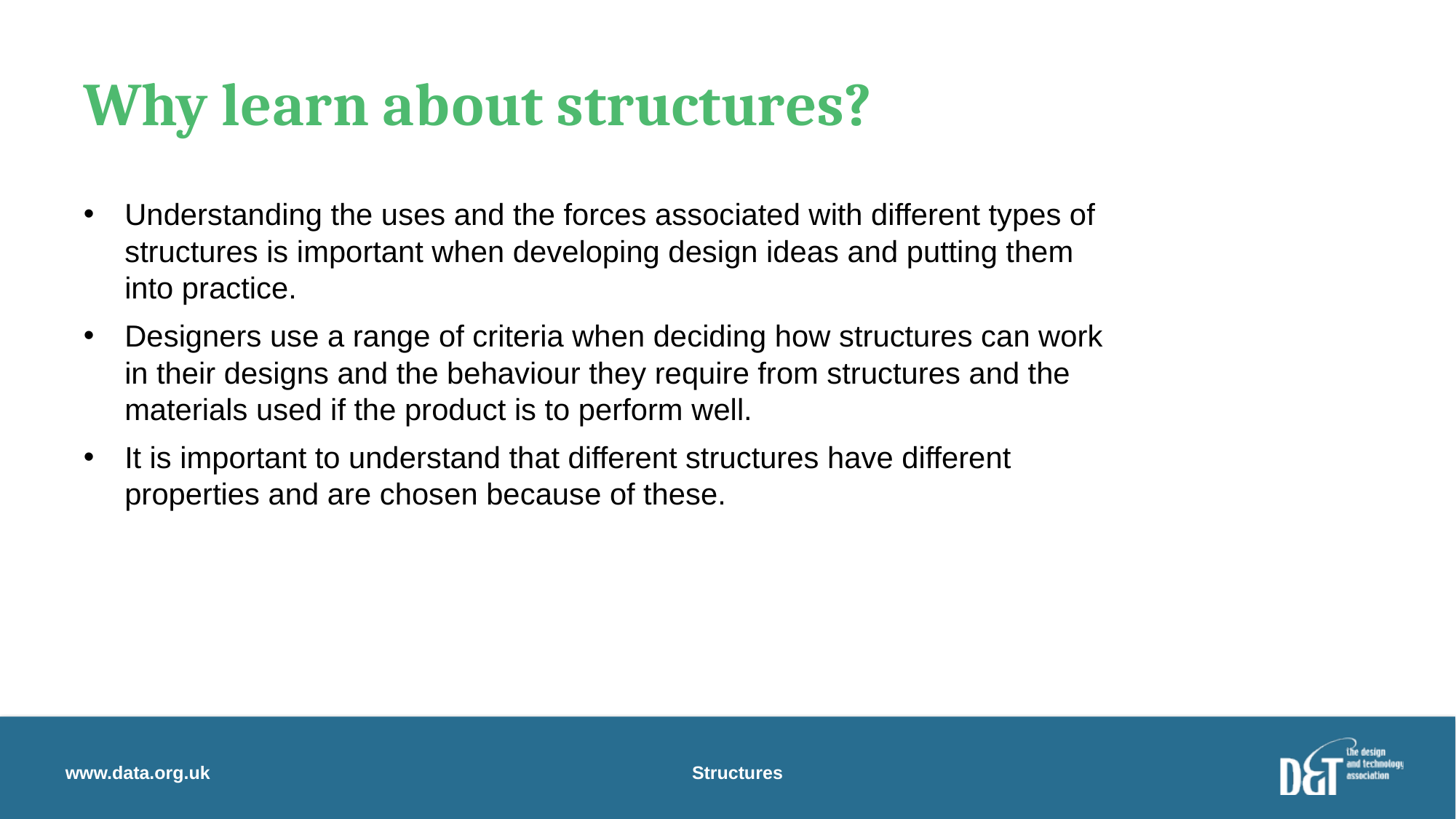

# Why learn about structures?
Understanding the uses and the forces associated with different types of structures is important when developing design ideas and putting them into practice.
Designers use a range of criteria when deciding how structures can work in their designs and the behaviour they require from structures and the materials used if the product is to perform well.
It is important to understand that different structures have different properties and are chosen because of these.